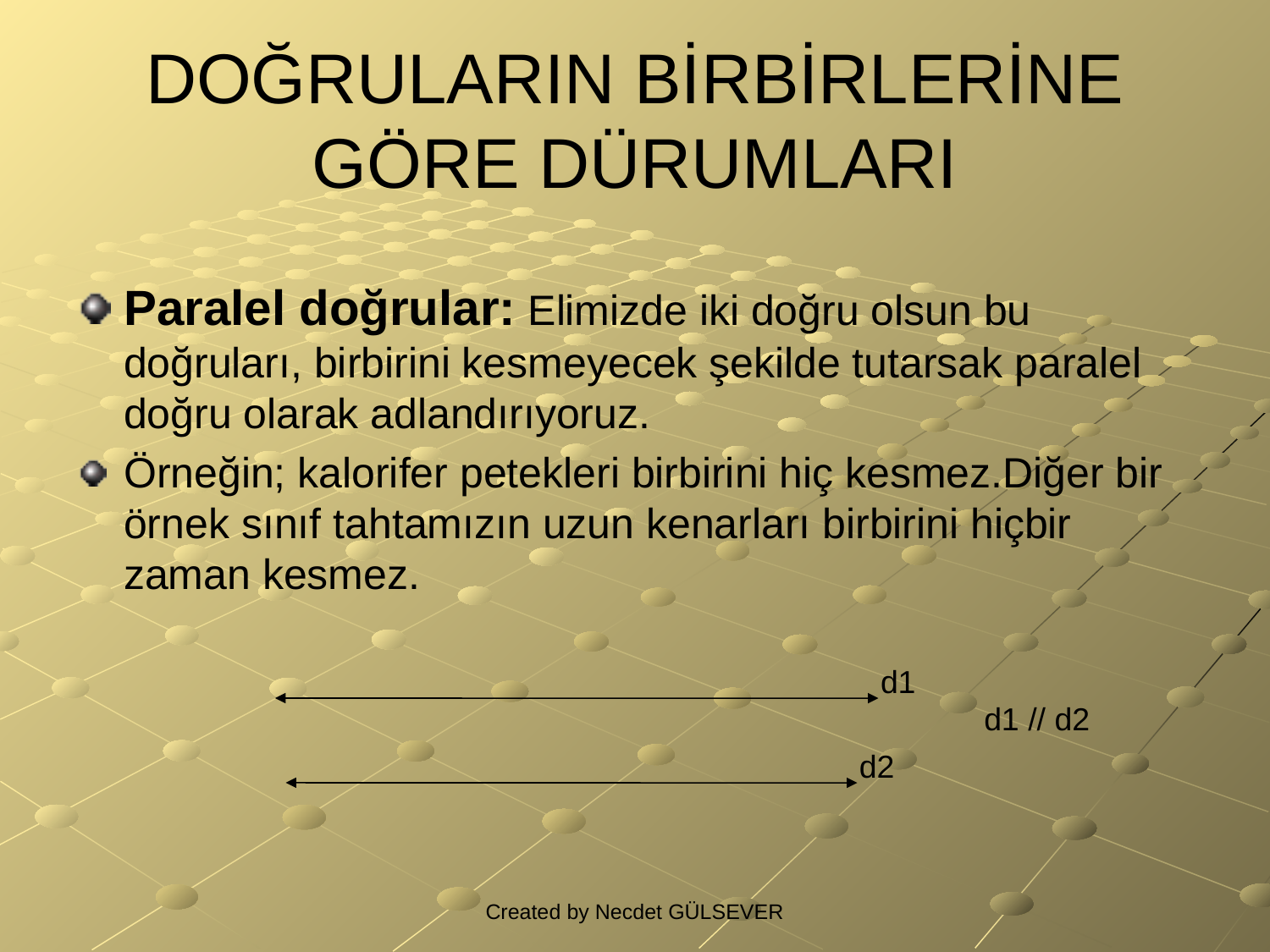

# DOĞRULARIN BİRBİRLERİNE GÖRE DÜRUMLARI

Paralel doğrular: Elimizde iki doğru olsun bu doğruları, birbirini kesmeyecek şekilde tutarsak paralel doğru olarak adlandırıyoruz.
Örneğin; kalorifer petekleri birbirini hiç kesmez.Diğer bir örnek sınıf tahtamızın uzun kenarları birbirini hiçbir zaman kesmez.

d1
d1 // d2

d2

Created by Necdet GÜLSEVER